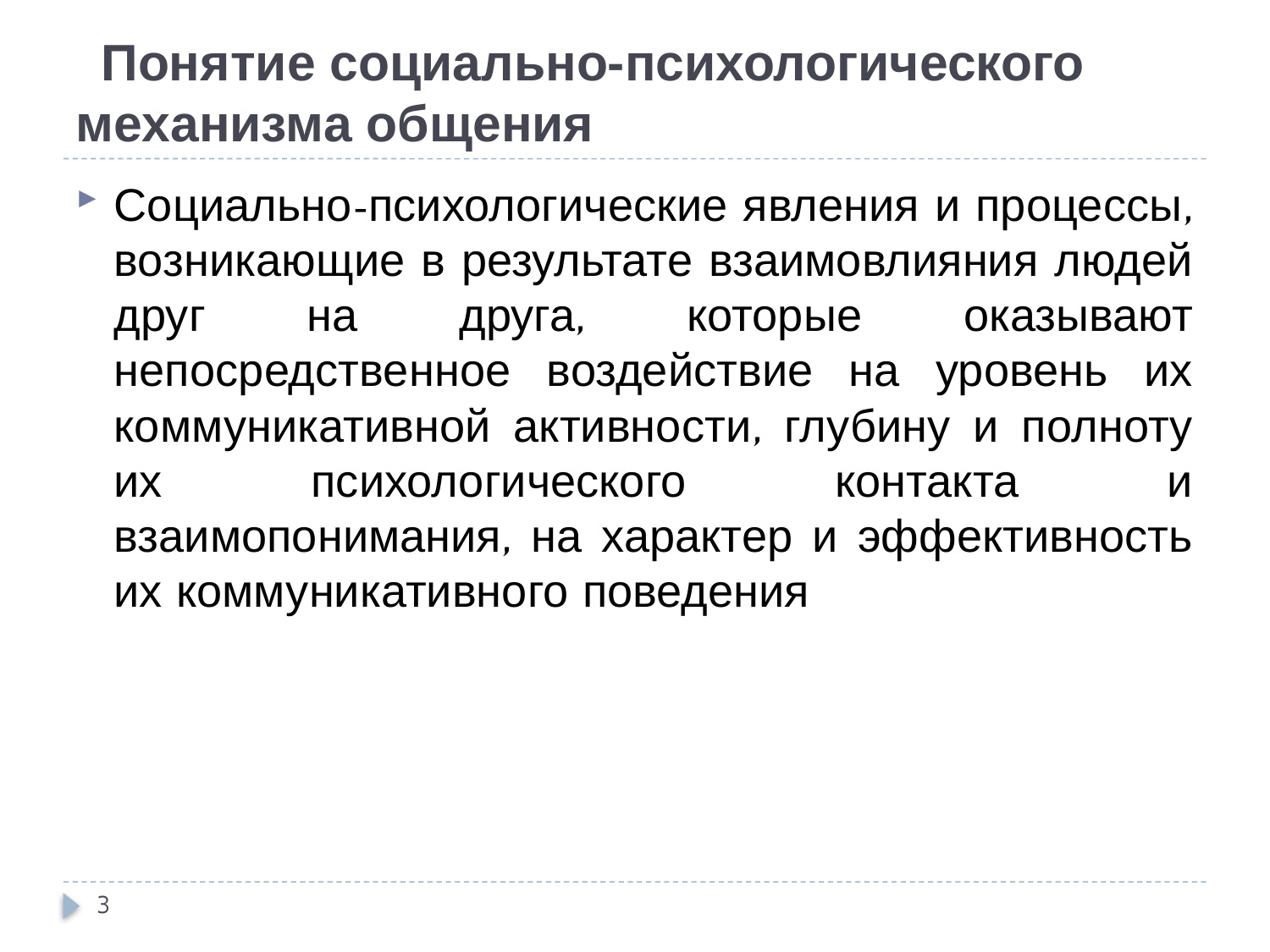

# Понятие социально-психологического механизма общения
Социально-психологические явления и процессы, возникающие в результате взаимовлияния людей друг на друга, которые оказывают непосредственное воздействие на уровень их коммуникативной активности, глубину и полноту их психологического контакта и взаимопонимания, на характер и эффективность их коммуникативного поведения
3